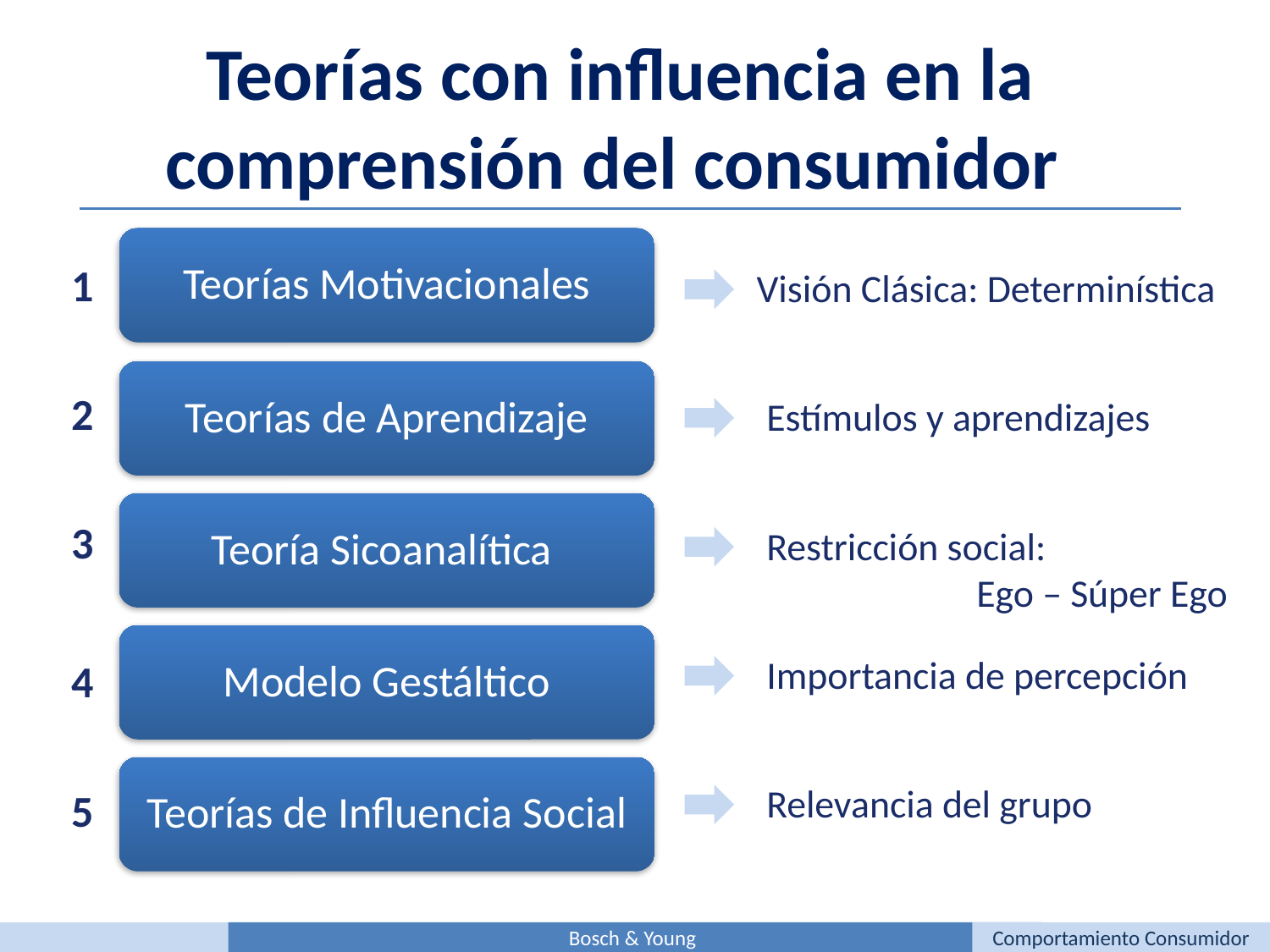

Teorías con influencia en la comprensión del consumidor
Teorías Motivacionales
Teorías de Aprendizaje
Teoría Sicoanalítica
Modelo Gestáltico
Teorías de Influencia Social
1
Visión Clásica: Determinística

2
Estímulos y aprendizajes

3
Restricción social:
Ego – Súper Ego

Importancia de percepción
4

Relevancia del grupo
5

Bosch & Young
Comportamiento Consumidor